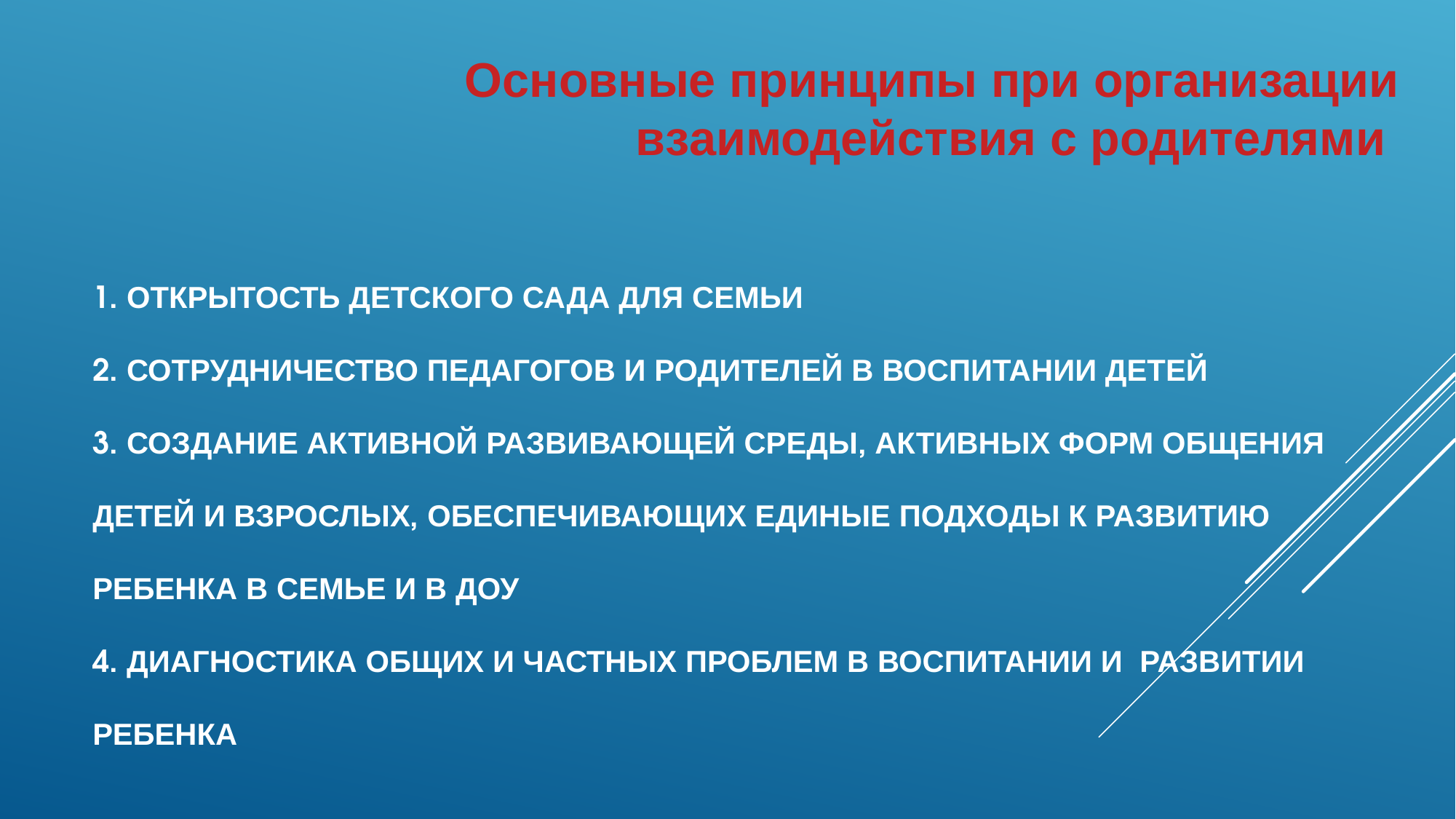

Основные принципы при организации взаимодействия с родителями
# 1. открытость детского сада для семьи 2. сотрудничество педагогов и родителей в воспитании детей 3. создание активной развивающей среды, активных форм общения детей и взрослых, обеспечивающих единые подходы к развитию ребенка в семье и в ДОУ 4. диагностика общих и частных проблем в воспитании и  развитии ребенка